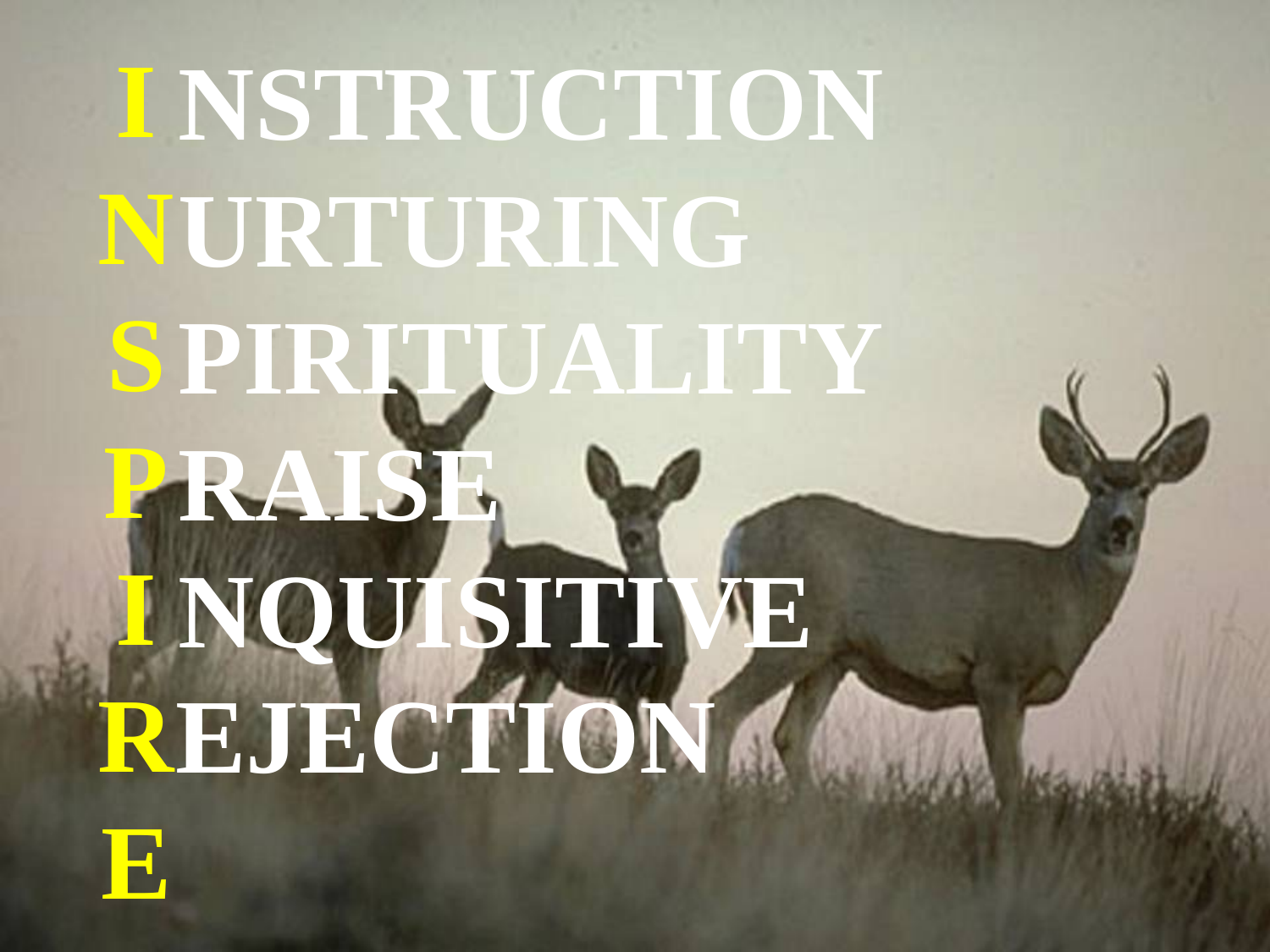

NSTRUCTION
URTURING PIRITUALITY
RAISE
NQUISITIVE

INSPIRE
EJECTION